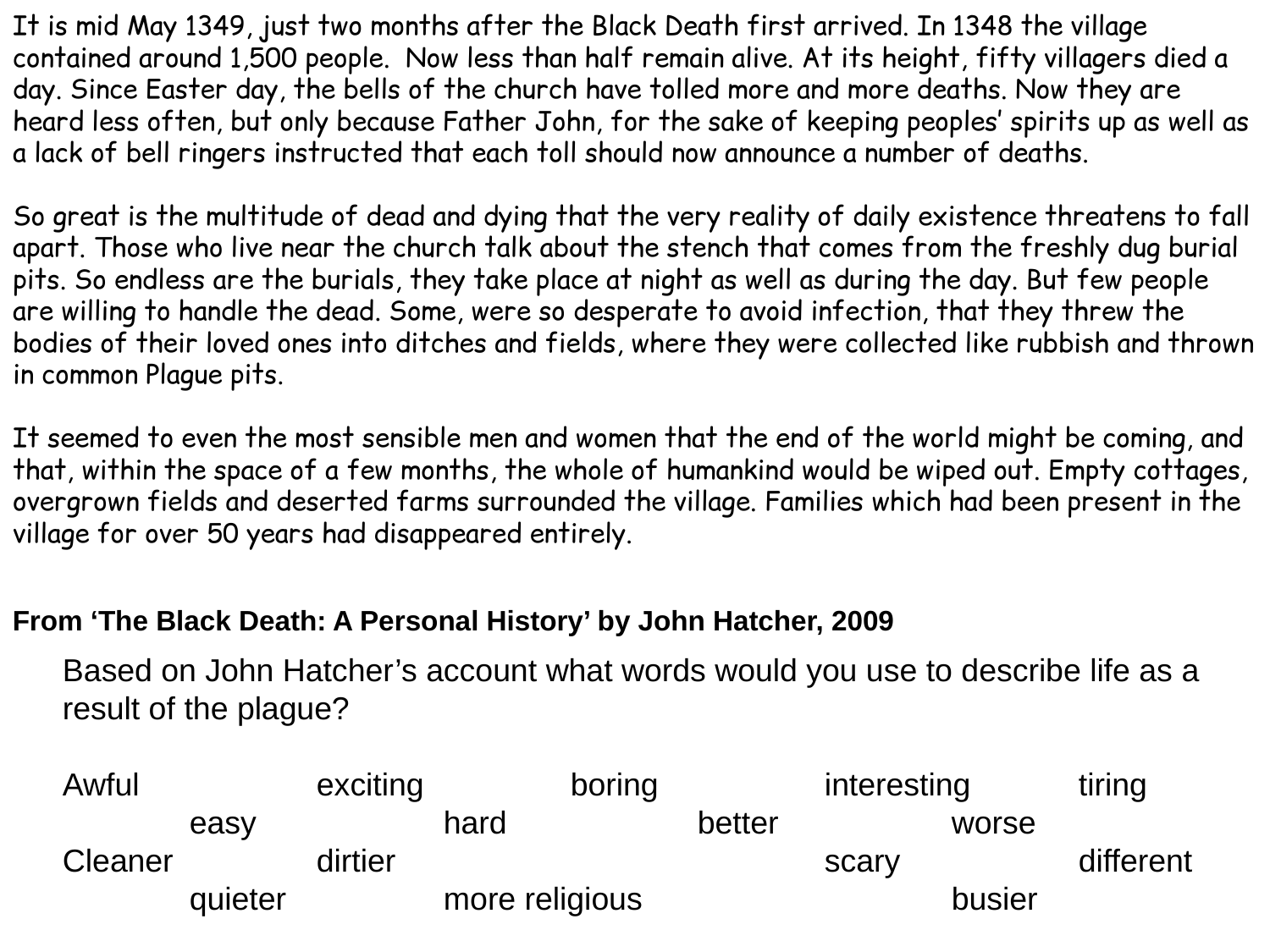

It is mid May 1349, just two months after the Black Death first arrived. In 1348 the village contained around 1,500 people.  Now less than half remain alive. At its height, fifty villagers died a day. Since Easter day, the bells of the church have tolled more and more deaths. Now they are heard less often, but only because Father John, for the sake of keeping peoples’ spirits up as well as a lack of bell ringers instructed that each toll should now announce a number of deaths.

So great is the multitude of dead and dying that the very reality of daily existence threatens to fall apart. Those who live near the church talk about the stench that comes from the freshly dug burial pits. So endless are the burials, they take place at night as well as during the day. But few people are willing to handle the dead. Some, were so desperate to avoid infection, that they threw the bodies of their loved ones into ditches and fields, where they were collected like rubbish and thrown in common Plague pits.

It seemed to even the most sensible men and women that the end of the world might be coming, and that, within the space of a few months, the whole of humankind would be wiped out. Empty cottages, overgrown fields and deserted farms surrounded the village. Families which had been present in the village for over 50 years had disappeared entirely.
From ‘The Black Death: A Personal History’ by John Hatcher, 2009
Based on John Hatcher’s account what words would you use to describe life as a result of the plague?

Awful		exciting		boring		interesting	tiring
	easy		hard		better		worse
Cleaner		dirtier				scary		different
	quieter		more religious			busier